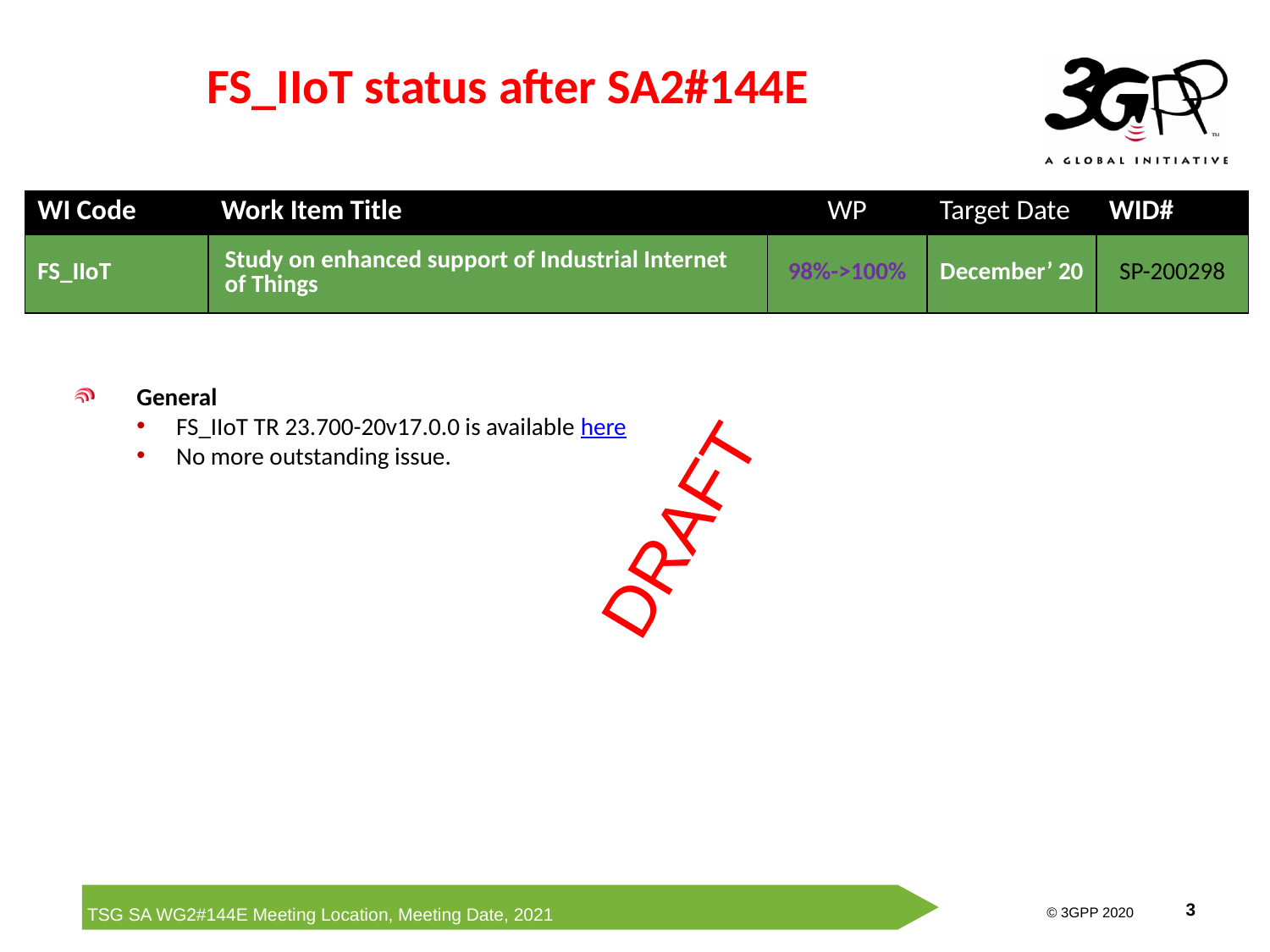

# FS_IIoT status after SA2#144E
| WI Code | Work Item Title | WP | Target Date | WID# |
| --- | --- | --- | --- | --- |
| FS\_IIoT | Study on enhanced support of Industrial Internet of Things | 98%->100% | December’ 20 | SP-200298 |
General
FS_IIoT TR 23.700-20v17.0.0 is available here
No more outstanding issue.
DRAFT